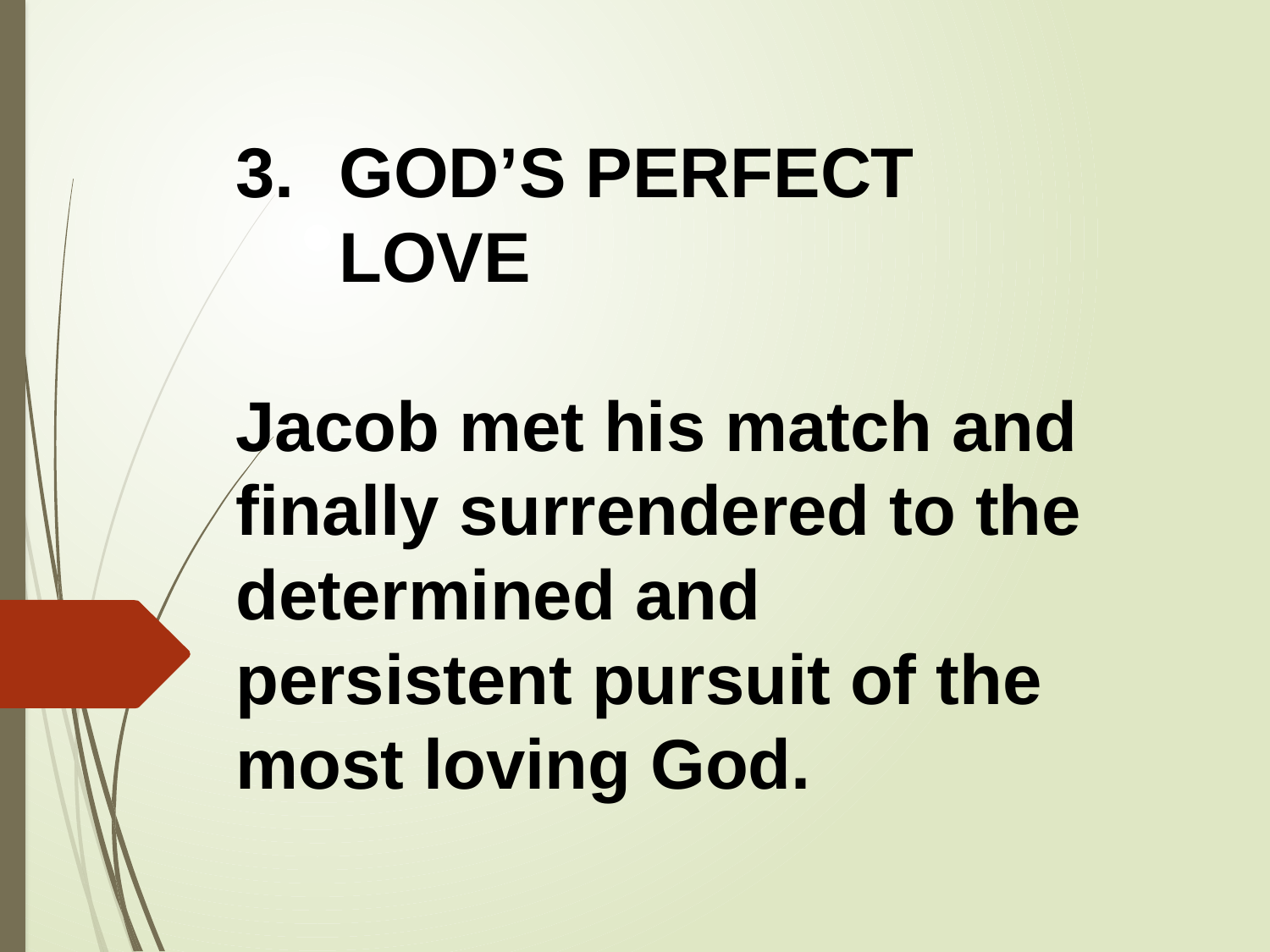

GOD’S PERFECT LOVE

Jacob met his match and finally surrendered to the determined and persistent pursuit of the most loving God.